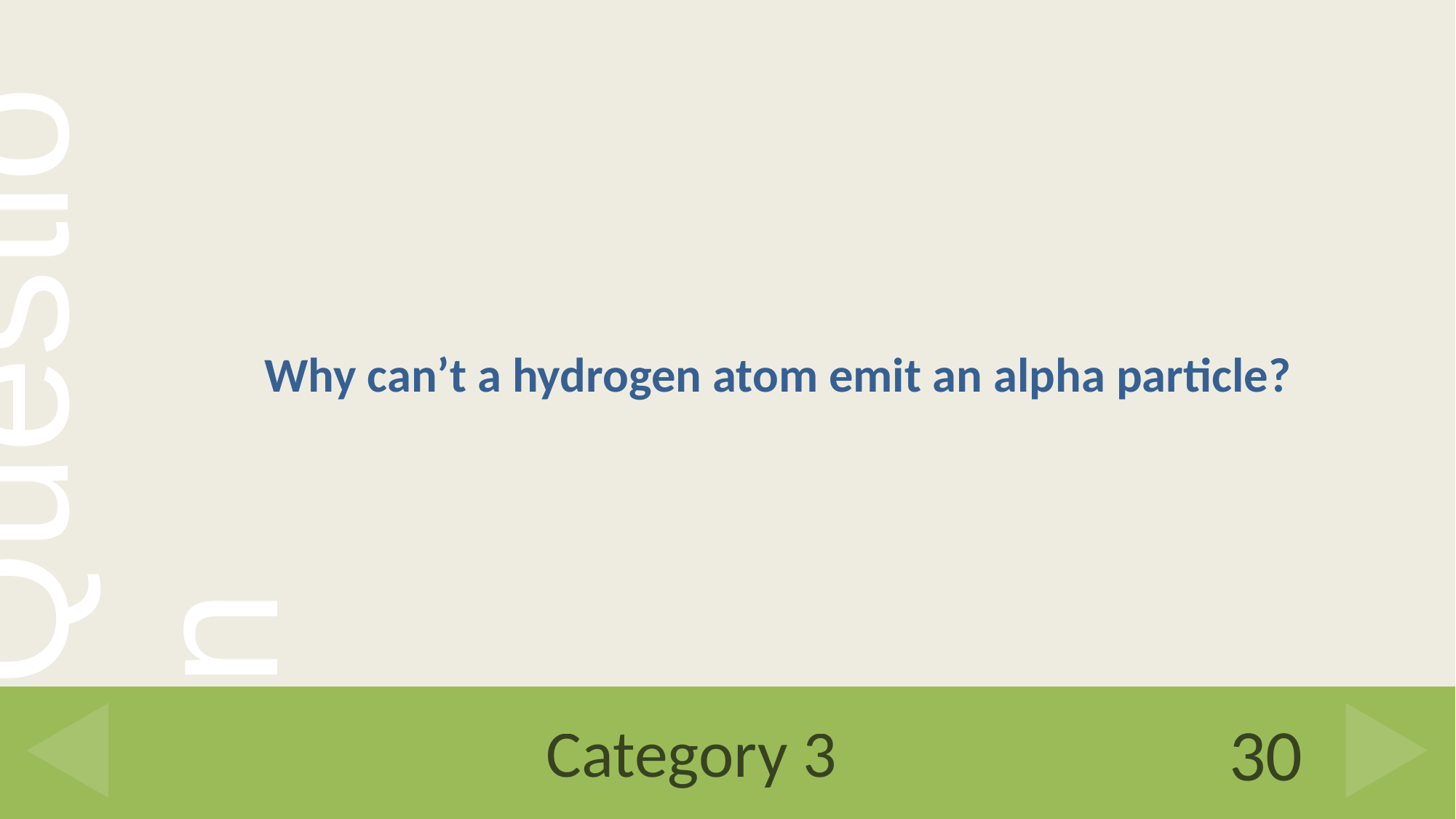

Why can’t a hydrogen atom emit an alpha particle?
# Category 3
30